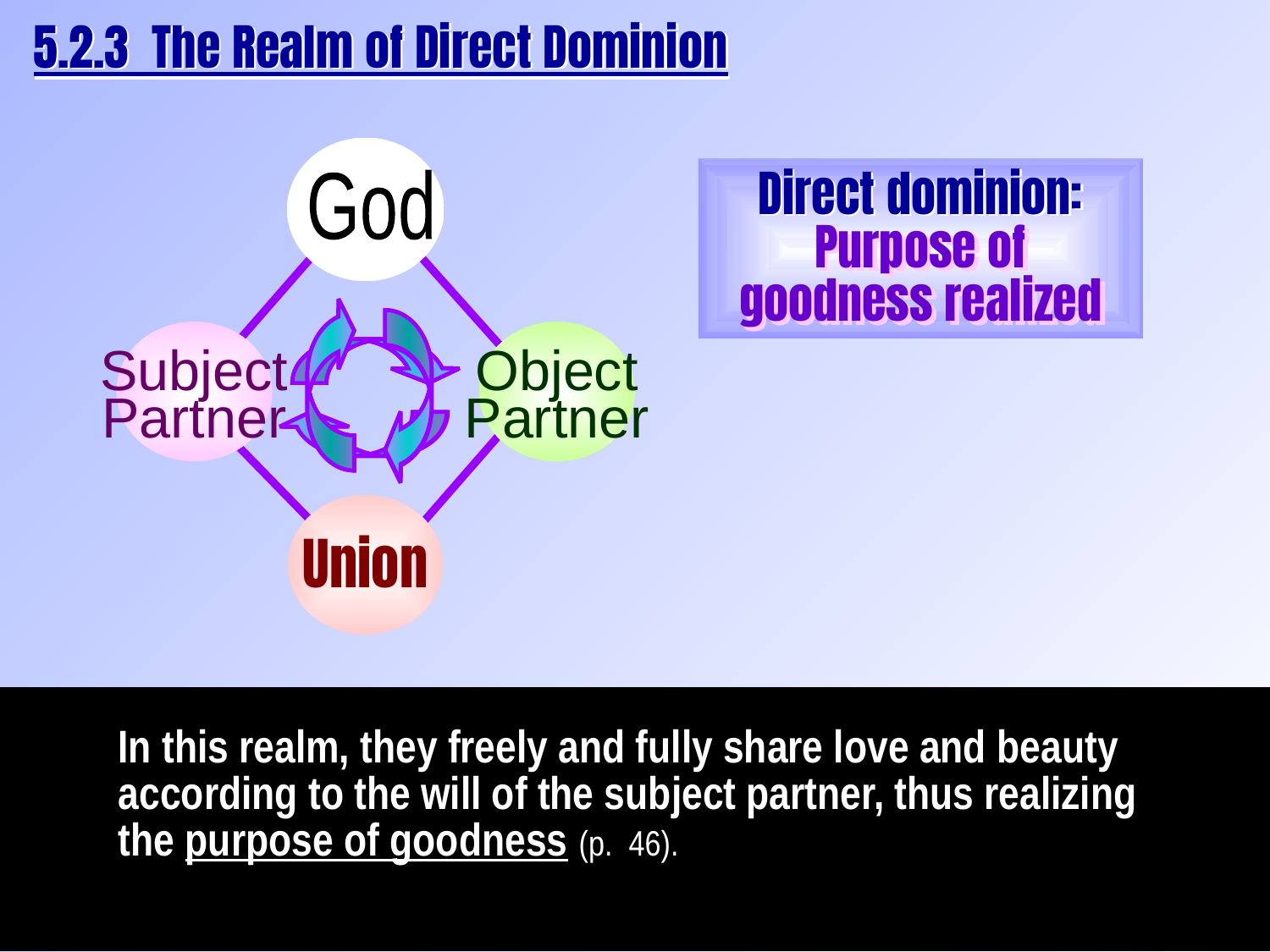

5.2.3  The Realm of Direct Dominion

God

Direct dominion:
Purpose of
goodness realized

Subject
Partner

Object
Partner

Union

In this realm, they freely and fully share love and beauty according to the will of the subject partner, thus realizing
the purpose of goodness (p.  46).